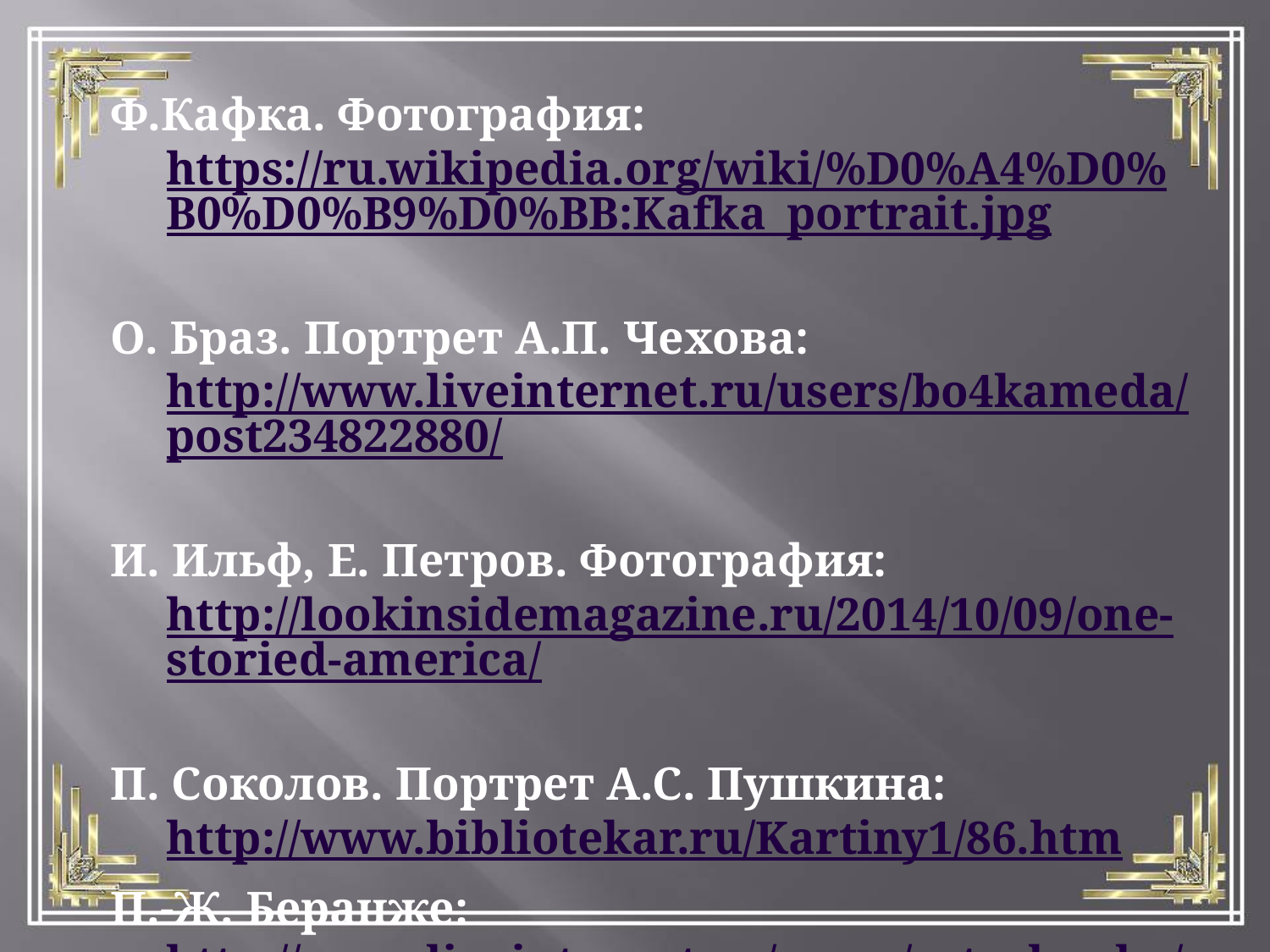

Ф.Кафка. Фотография: https://ru.wikipedia.org/wiki/%D0%A4%D0%B0%D0%B9%D0%BB:Kafka_portrait.jpg
О. Браз. Портрет А.П. Чехова: http://www.liveinternet.ru/users/bo4kameda/post234822880/
И. Ильф, Е. Петров. Фотография: http://lookinsidemagazine.ru/2014/10/09/one-storied-america/
П. Соколов. Портрет А.С. Пушкина: http://www.bibliotekar.ru/Kartiny1/86.htm
П.-Ж. Беранже: http://www.liveinternet.ru/users/astrahanka/post295801766/